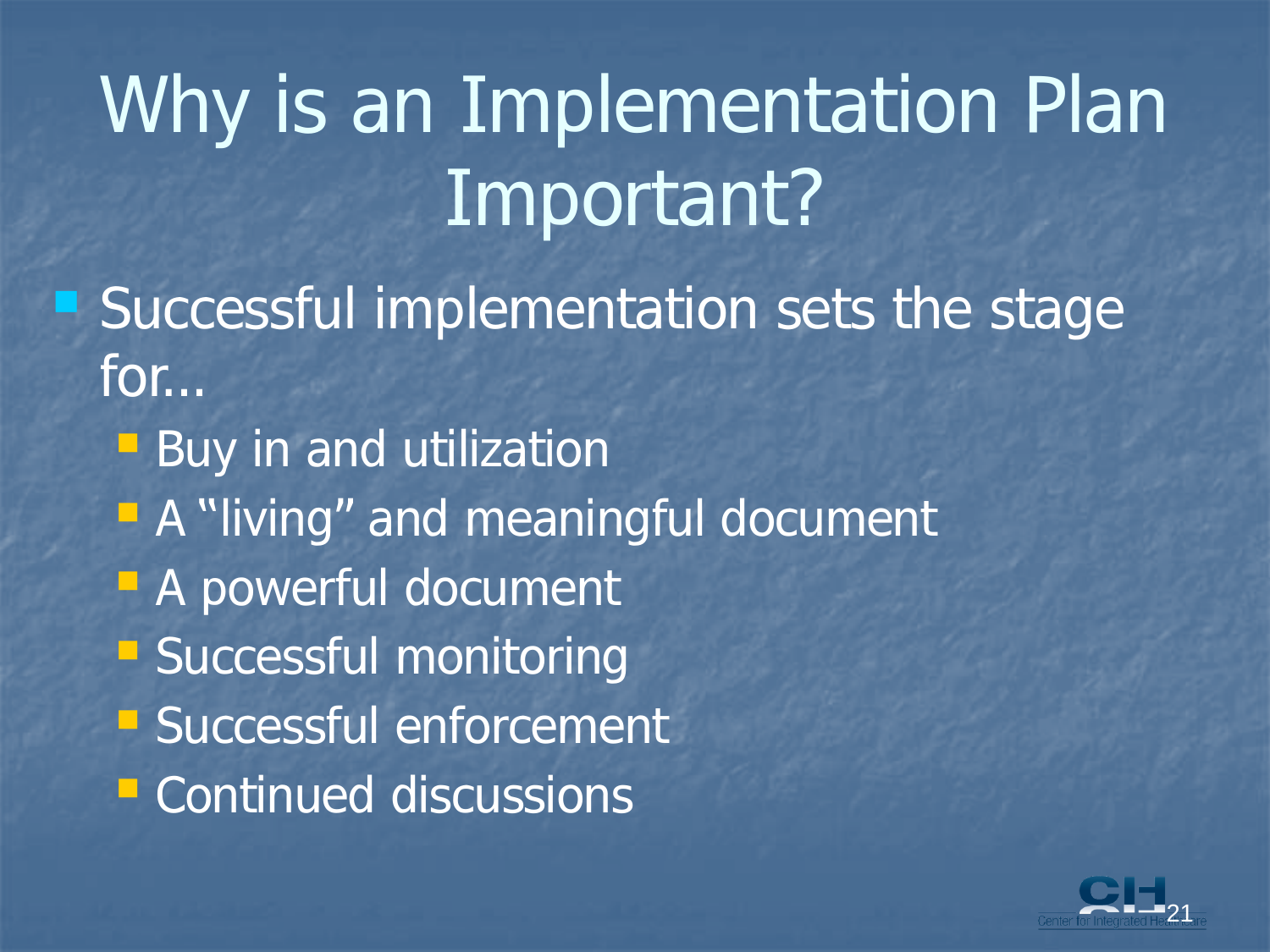

# Why is an Implementation Plan Important?
Successful implementation sets the stage for…
Buy in and utilization
A “living” and meaningful document
A powerful document
Successful monitoring
Successful enforcement
Continued discussions

21